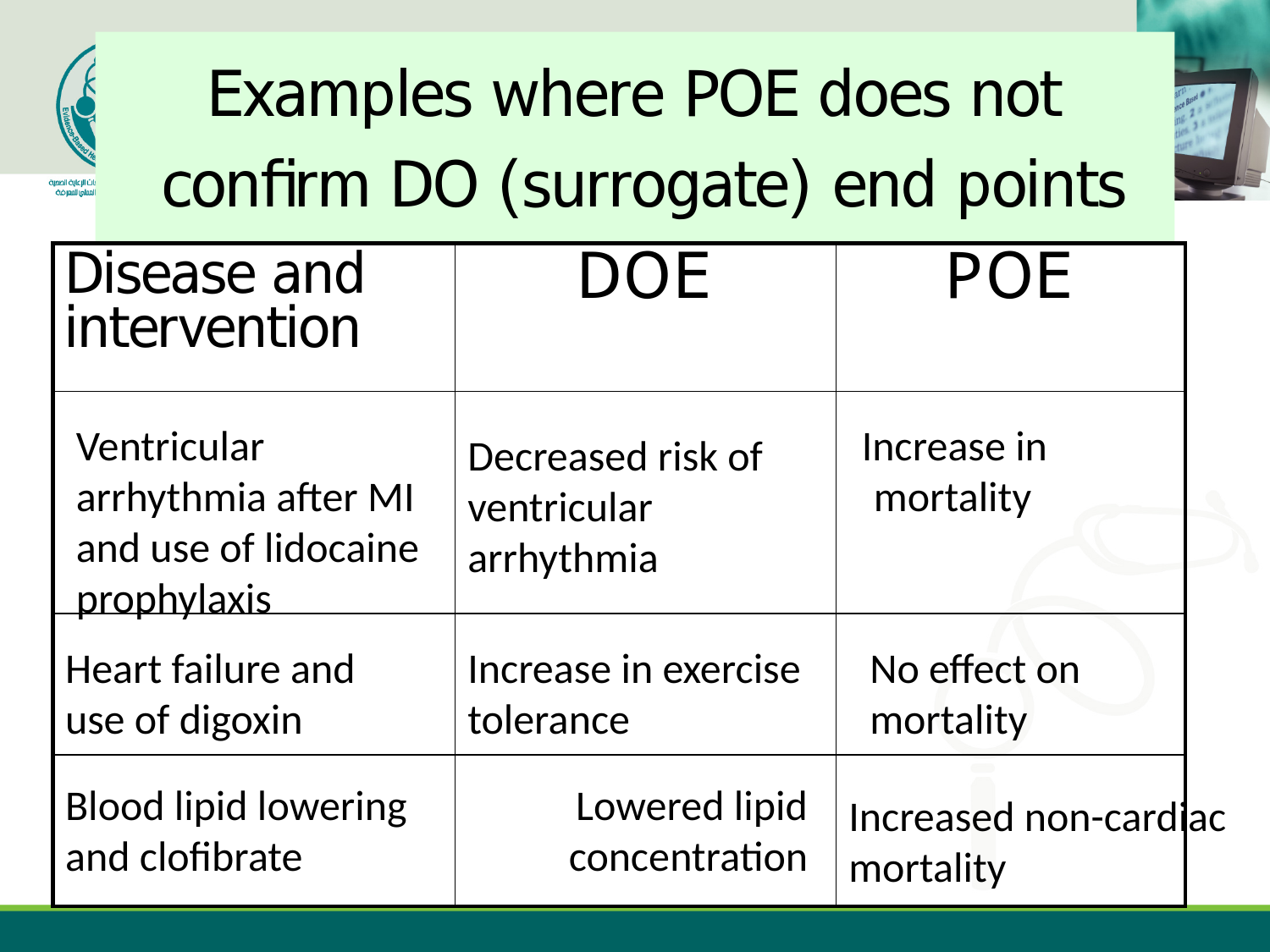

# Examples where POE does not confirm DO (surrogate) end points
| Disease and intervention | DOE | POE |
| --- | --- | --- |
|  |  |  |
|  |  |  |
|  |  |  |
Ventricular arrhythmia after MI and use of lidocaine prophylaxis
Increase in mortality
Decreased risk of ventricular arrhythmia
Heart failure and use of digoxin
Increase in exercise tolerance
No effect on mortality
Blood lipid lowering and clofibrate
Lowered lipid concentration
Increased non-cardiac mortality